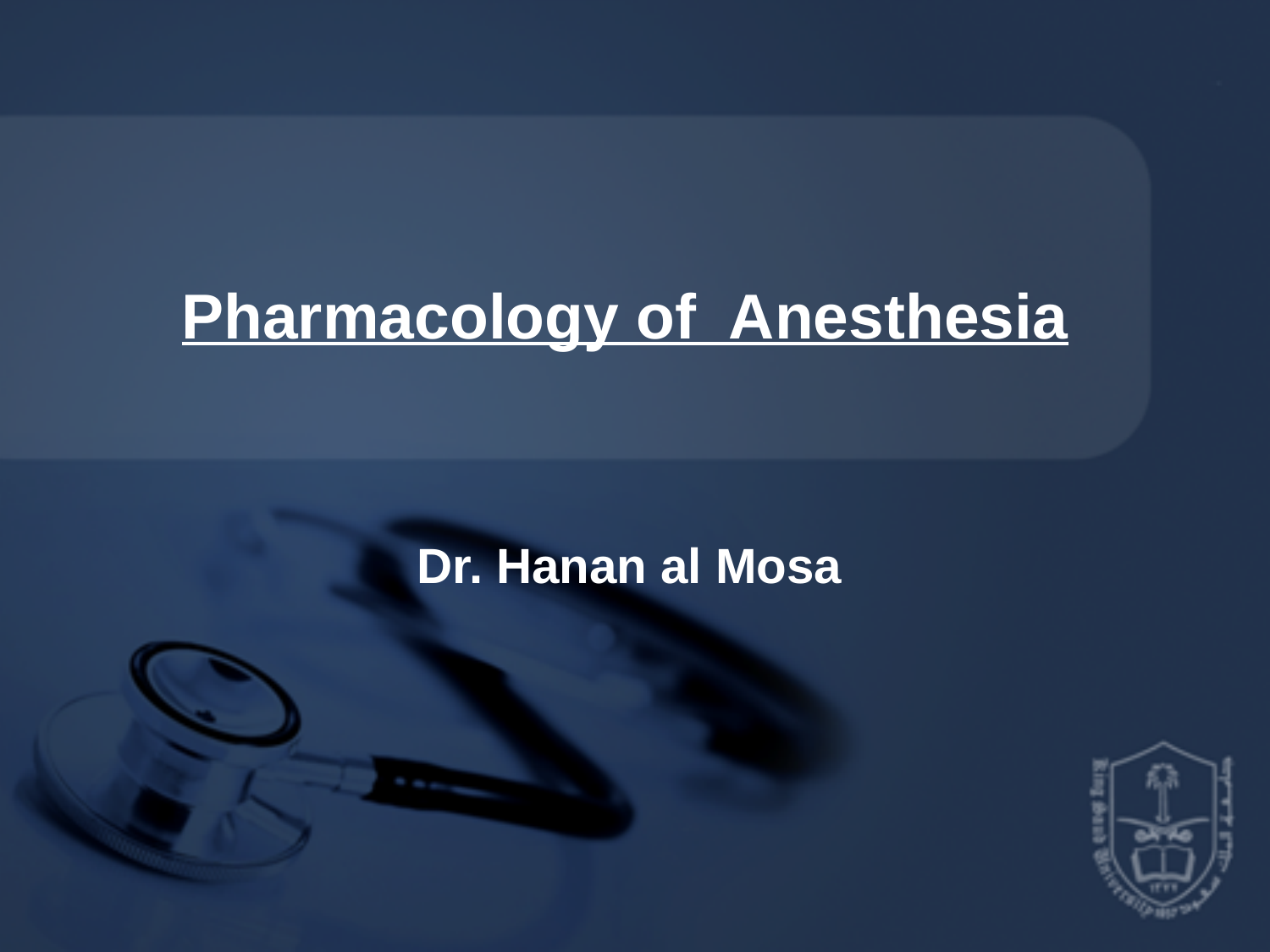

# Pharmacology of  Anesthesia
Dr. Hanan al Mosa